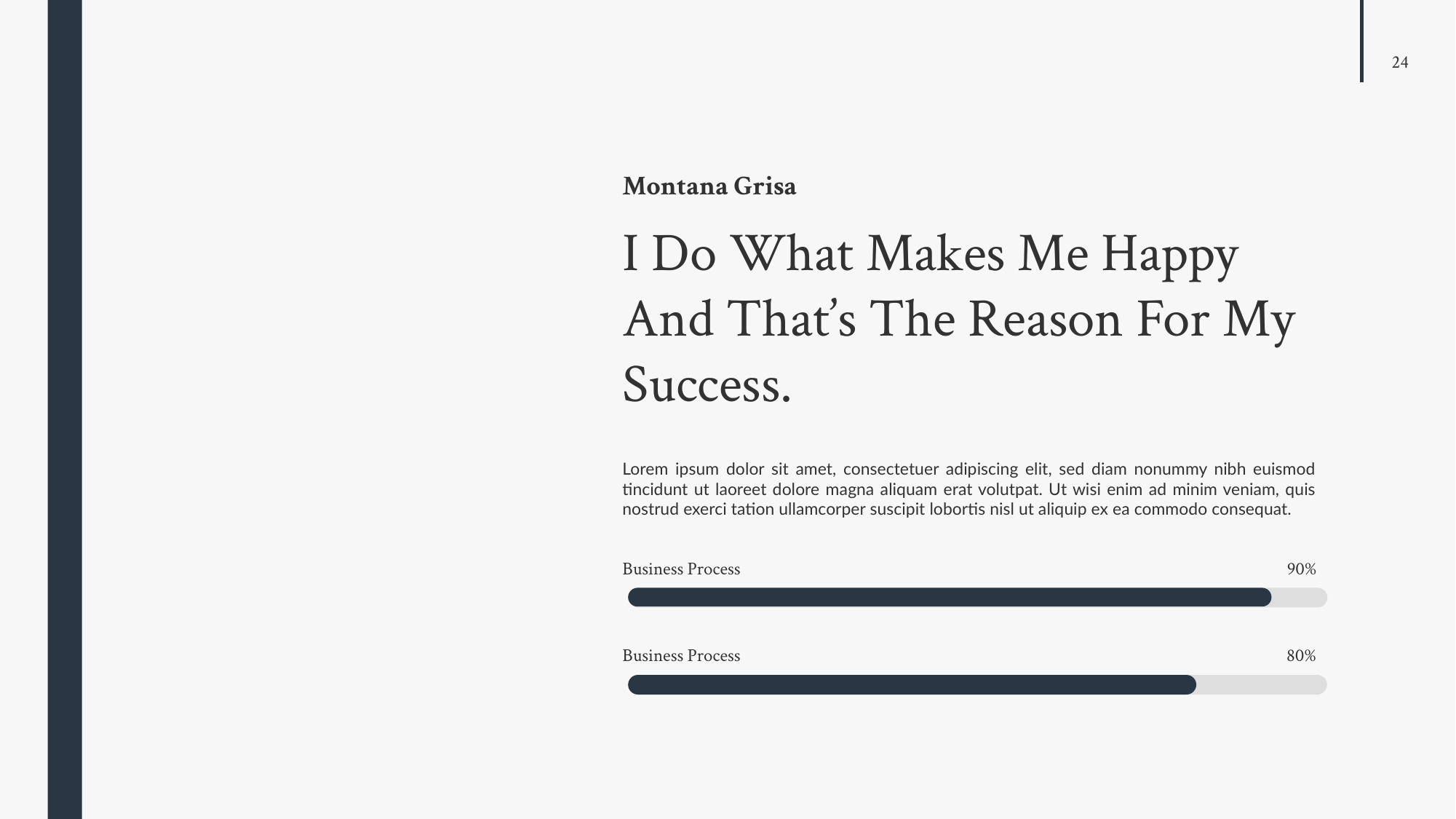

Montana Grisa
I Do What Makes Me Happy And That’s The Reason For My Success.
Lorem ipsum dolor sit amet, consectetuer adipiscing elit, sed diam nonummy nibh euismod tincidunt ut laoreet dolore magna aliquam erat volutpat. Ut wisi enim ad minim veniam, quis nostrud exerci tation ullamcorper suscipit lobortis nisl ut aliquip ex ea commodo consequat.

90%
Business Process

80%
Business Process